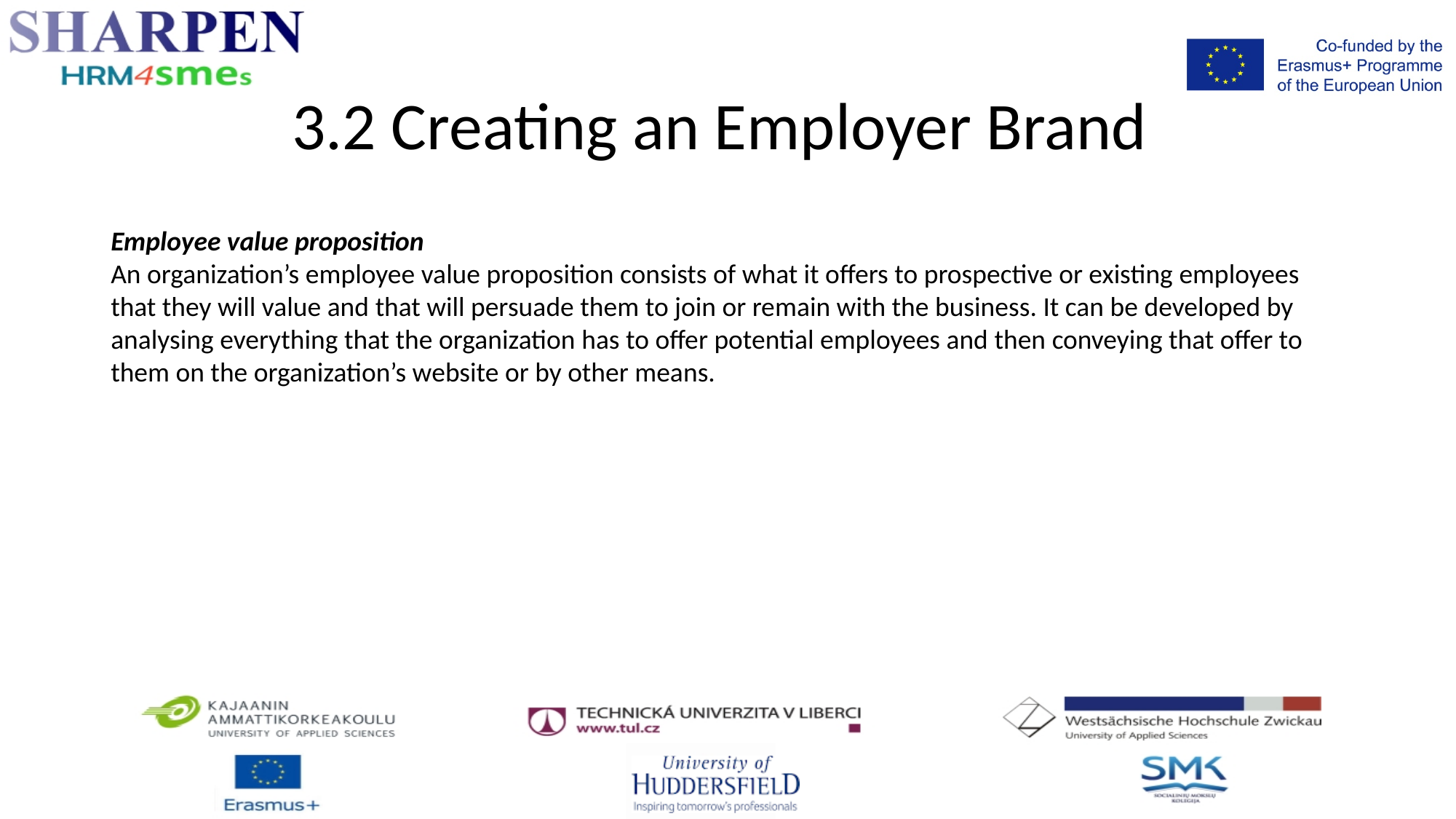

3.2 Creating an Employer Brand
Employee value proposition
An organization’s employee value proposition consists of what it offers to prospective or existing employees that they will value and that will persuade them to join or remain with the business. It can be developed by analysing everything that the organization has to offer potential employees and then conveying that offer to them on the organization’s website or by other means.